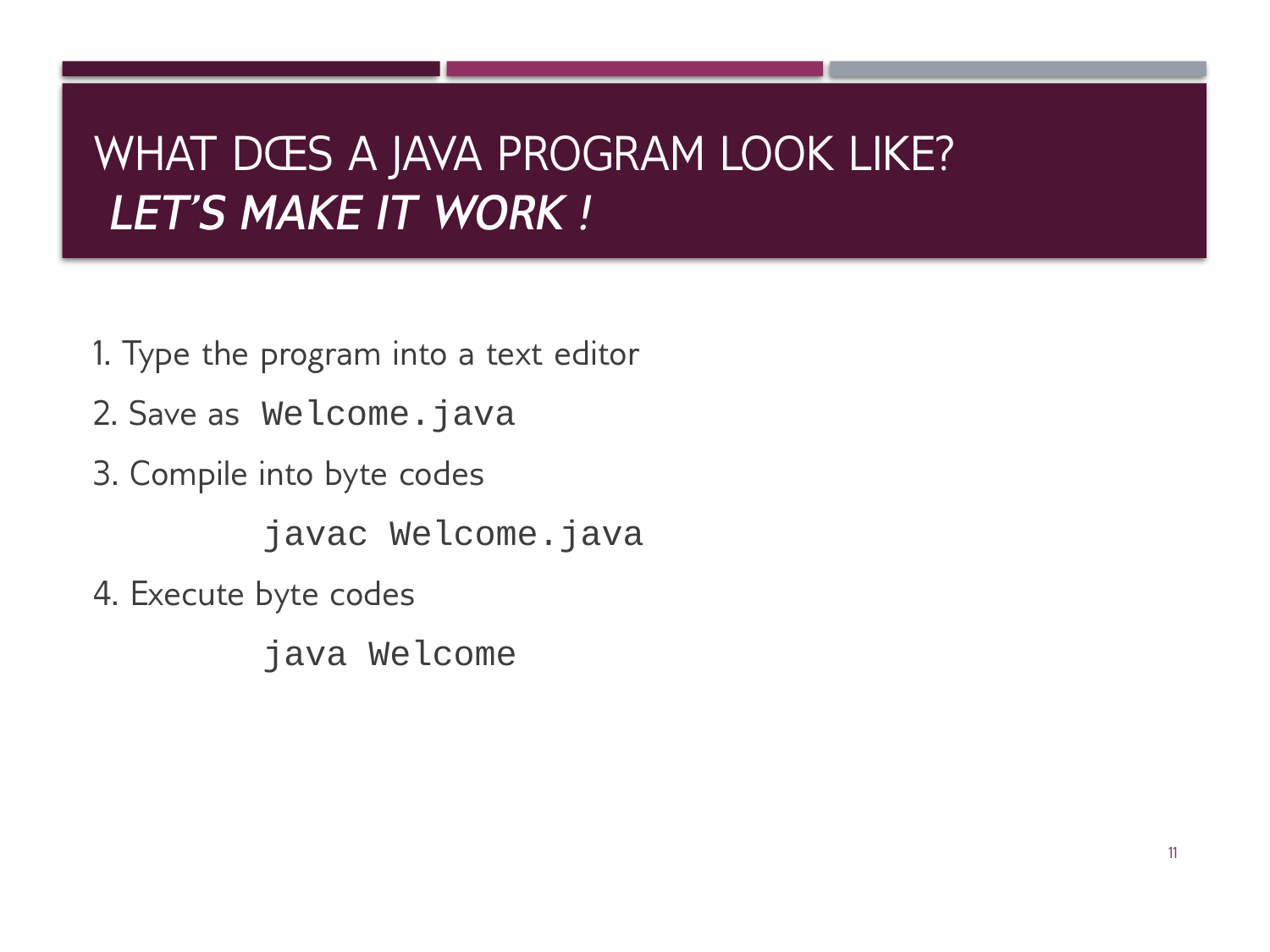

# What does a Java program look like? Let’s make it work !
1. Type the program into a text editor
2. Save as  Welcome.java
3. Compile into byte codes
                javac Welcome.java
4. Execute byte codes
                java Welcome

11